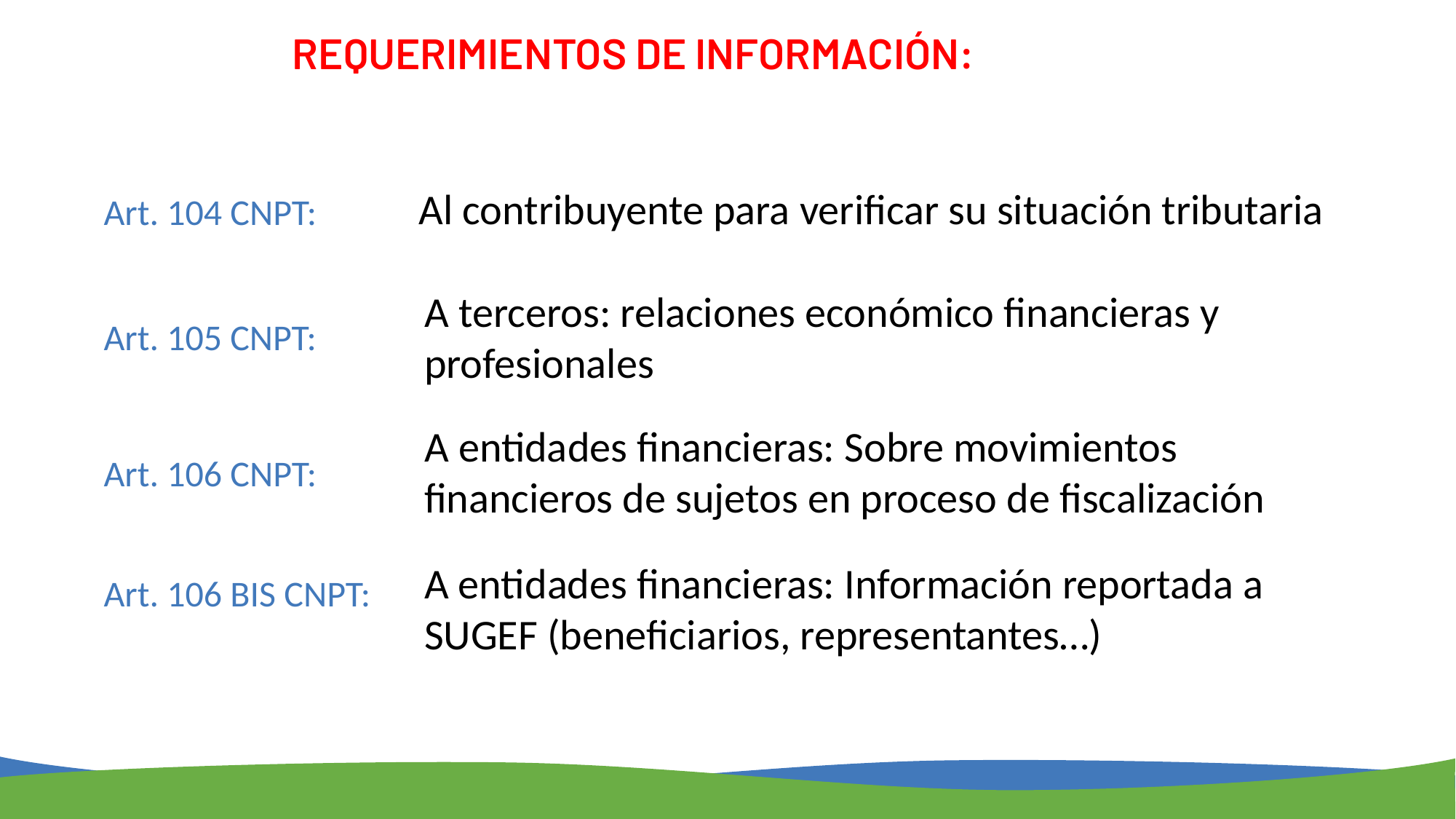

REQUERIMIENTOS DE INFORMACIÓN:
Al contribuyente para verificar su situación tributaria
Art. 104 CNPT:
A terceros: relaciones económico financieras y profesionales
Art. 105 CNPT:
A entidades financieras: Sobre movimientos financieros de sujetos en proceso de fiscalización
Art. 106 CNPT:
A entidades financieras: Información reportada a SUGEF (beneficiarios, representantes…)
Art. 106 BIS CNPT: